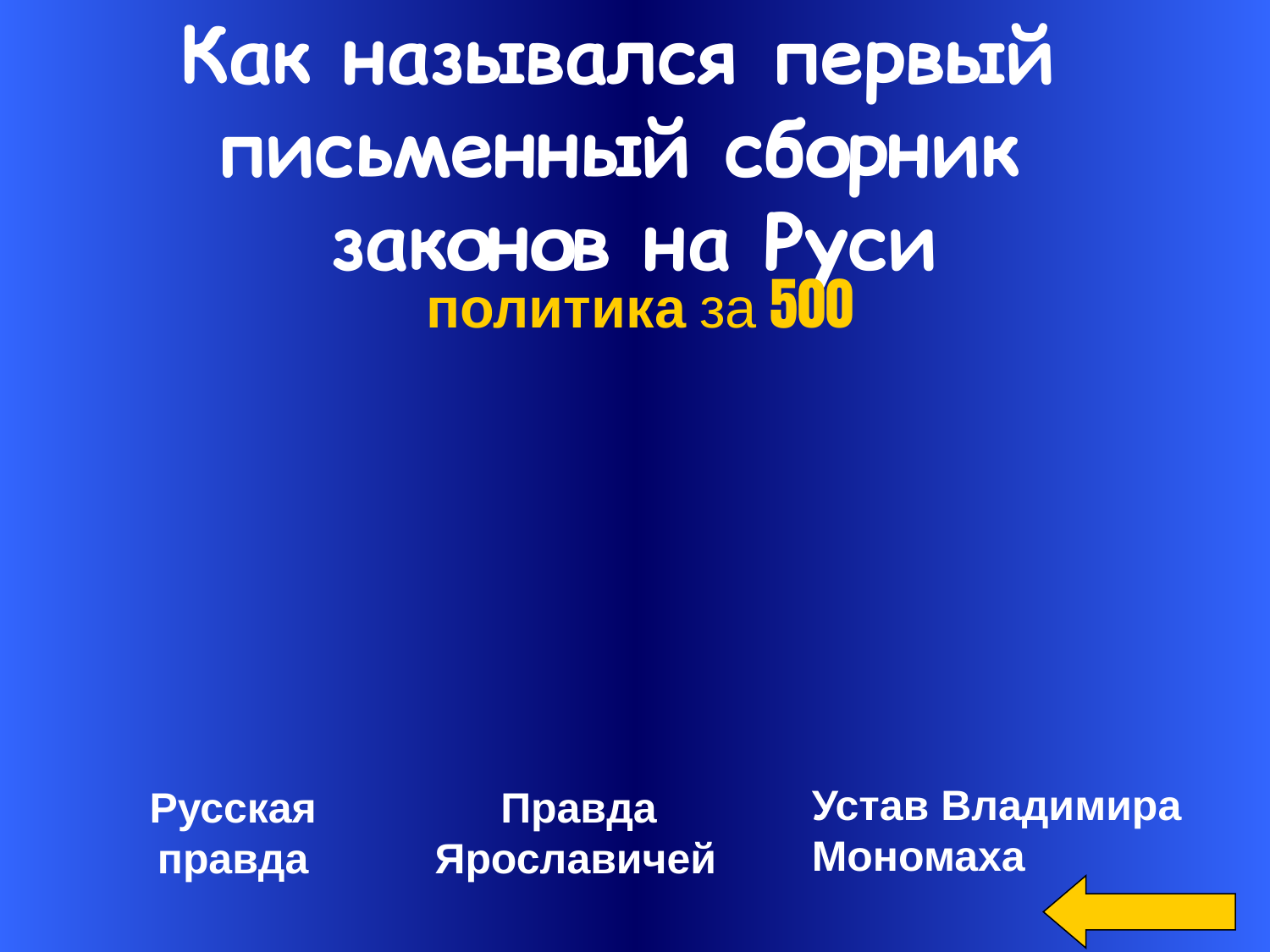

Как назывался первый
письменный сборник
законов на Руси
политика за 500
Устав Владимира Мономаха

Русская правда
 Правда Ярославичей